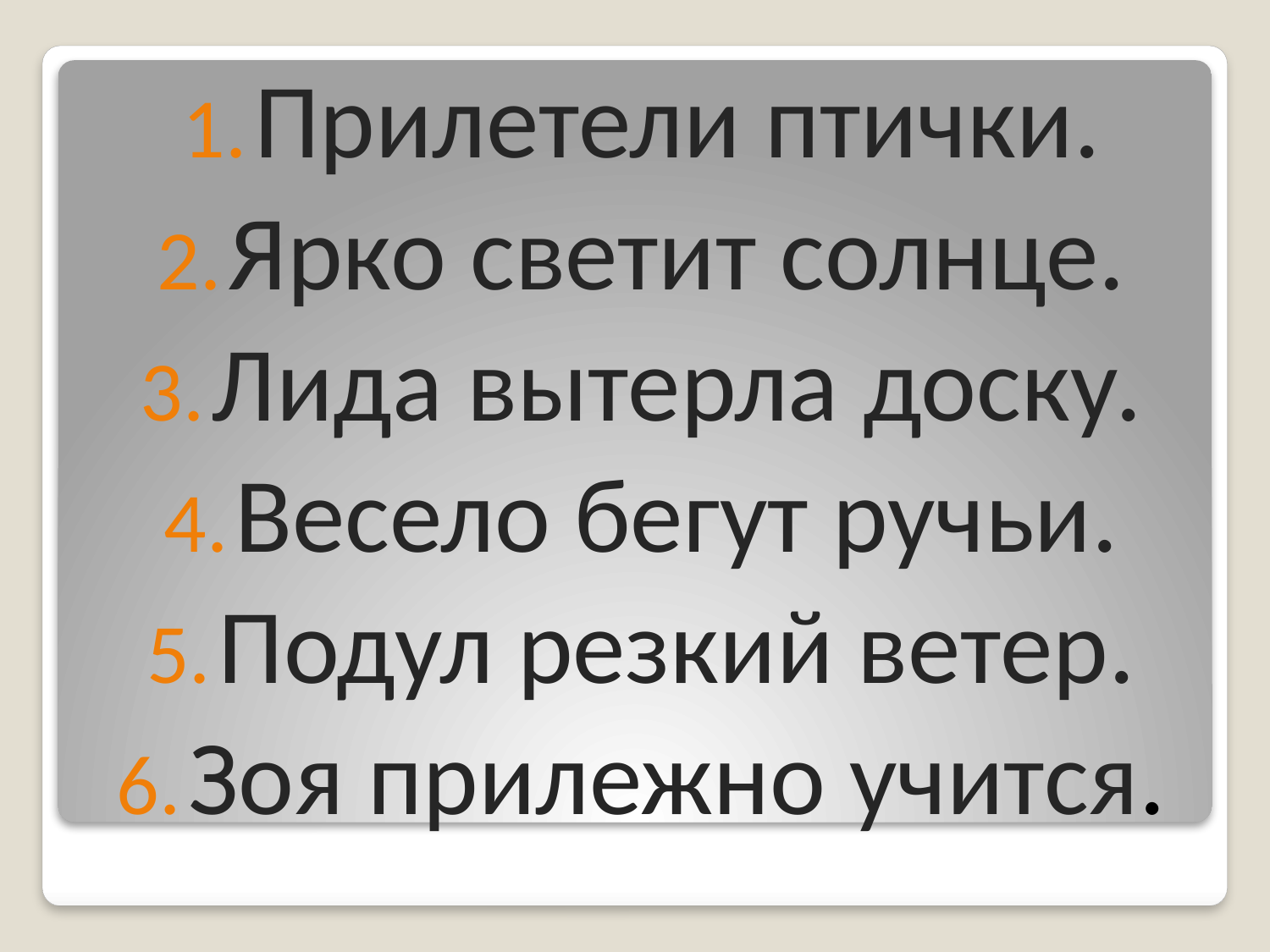

Прилетели птички.
Ярко светит солнце.
Лида вытерла доску.
Весело бегут ручьи.
Подул резкий ветер.
Зоя прилежно учится.